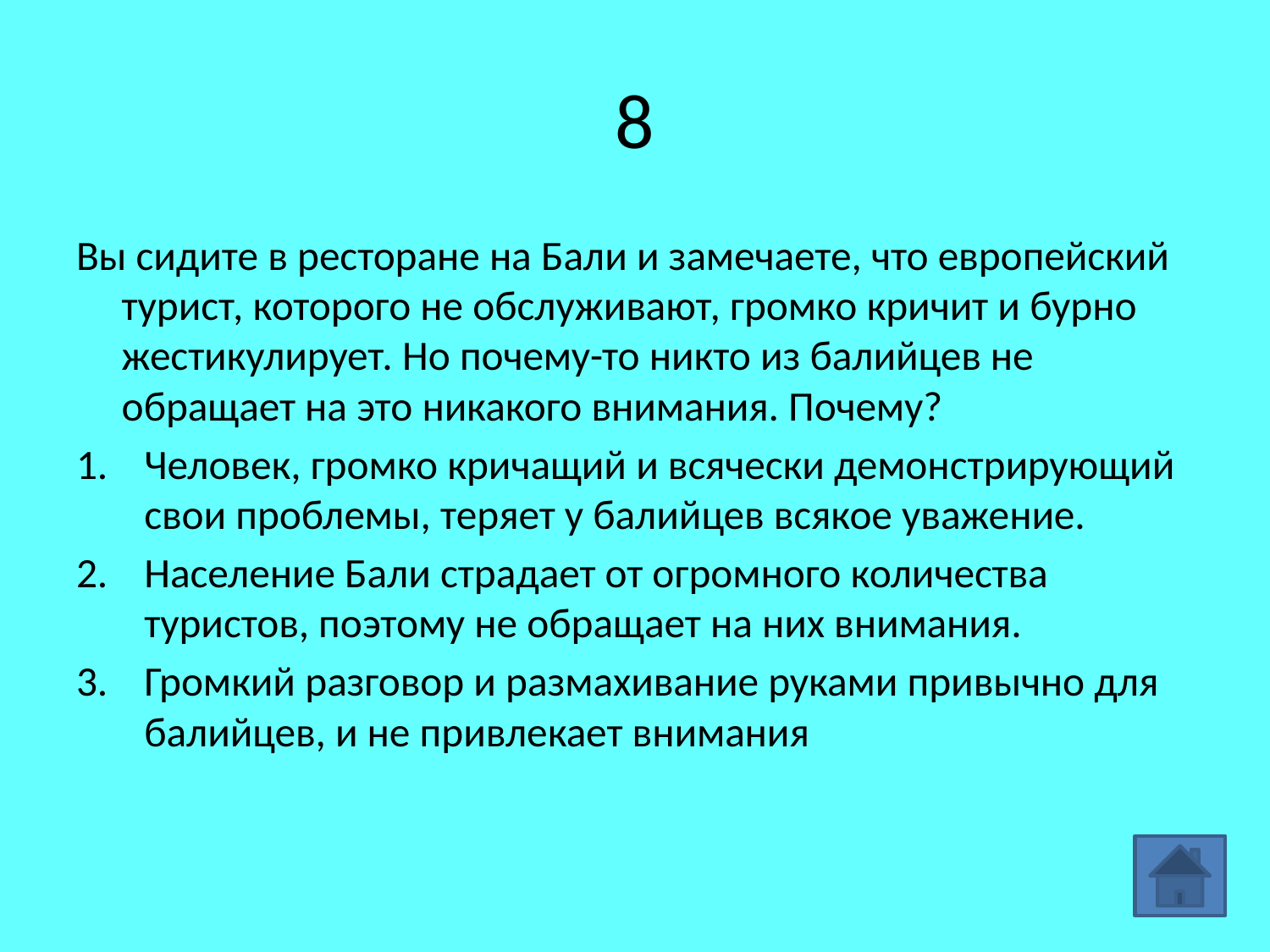

# 8
Вы сидите в ресторане на Бали и замечаете, что европейский турист, которого не обслуживают, громко кричит и бурно жестикулирует. Но почему-то никто из балийцев не обращает на это никакого внимания. Почему?
Человек, громко кричащий и всячески демонстрирующий свои проблемы, теряет у балийцев всякое уважение.
Население Бали страдает от огромного количества туристов, поэтому не обращает на них внимания.
Громкий разговор и размахивание руками привычно для балийцев, и не привлекает внимания